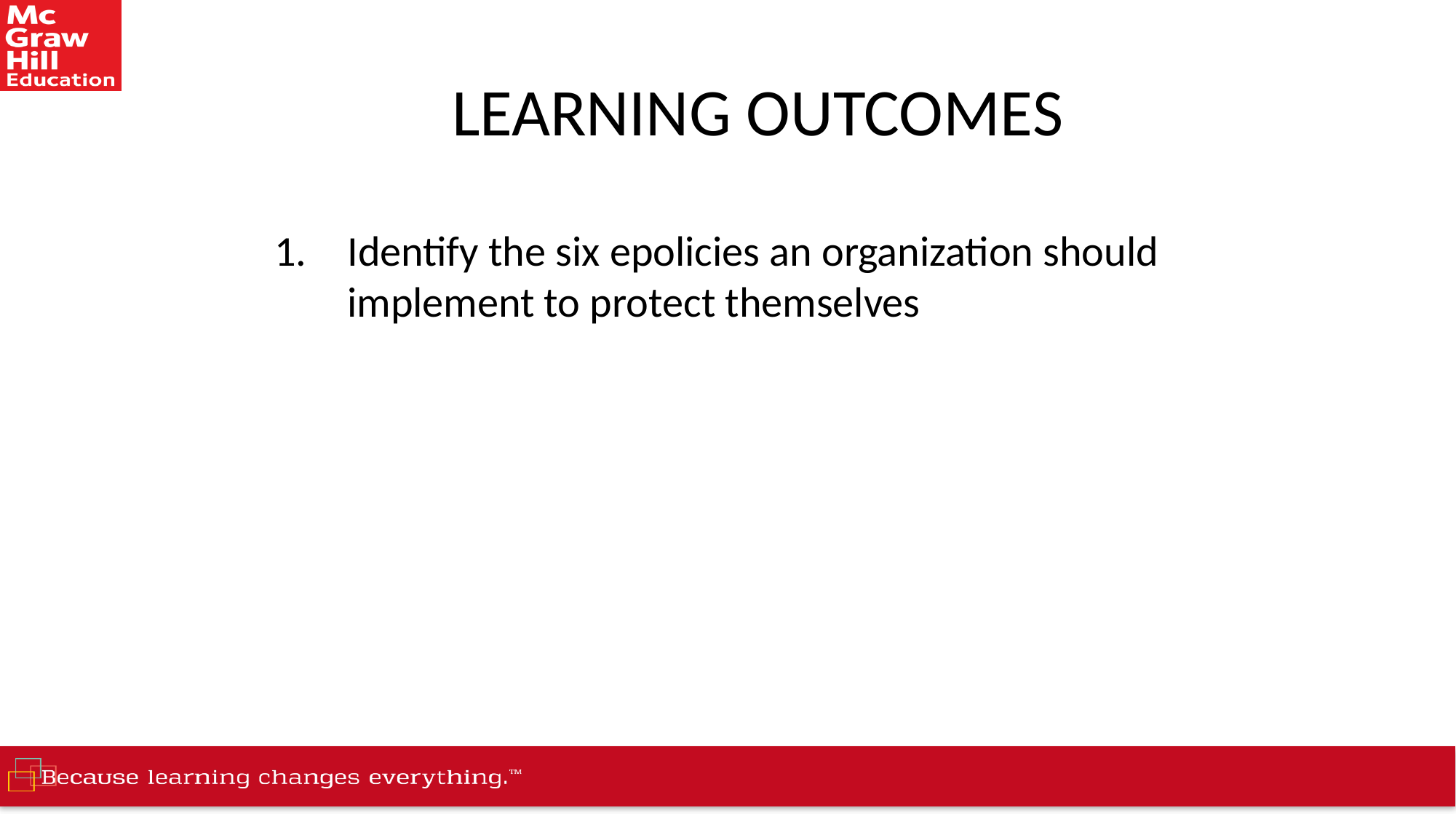

# LEARNING OUTCOMES
Identify the six epolicies an organization should implement to protect themselves